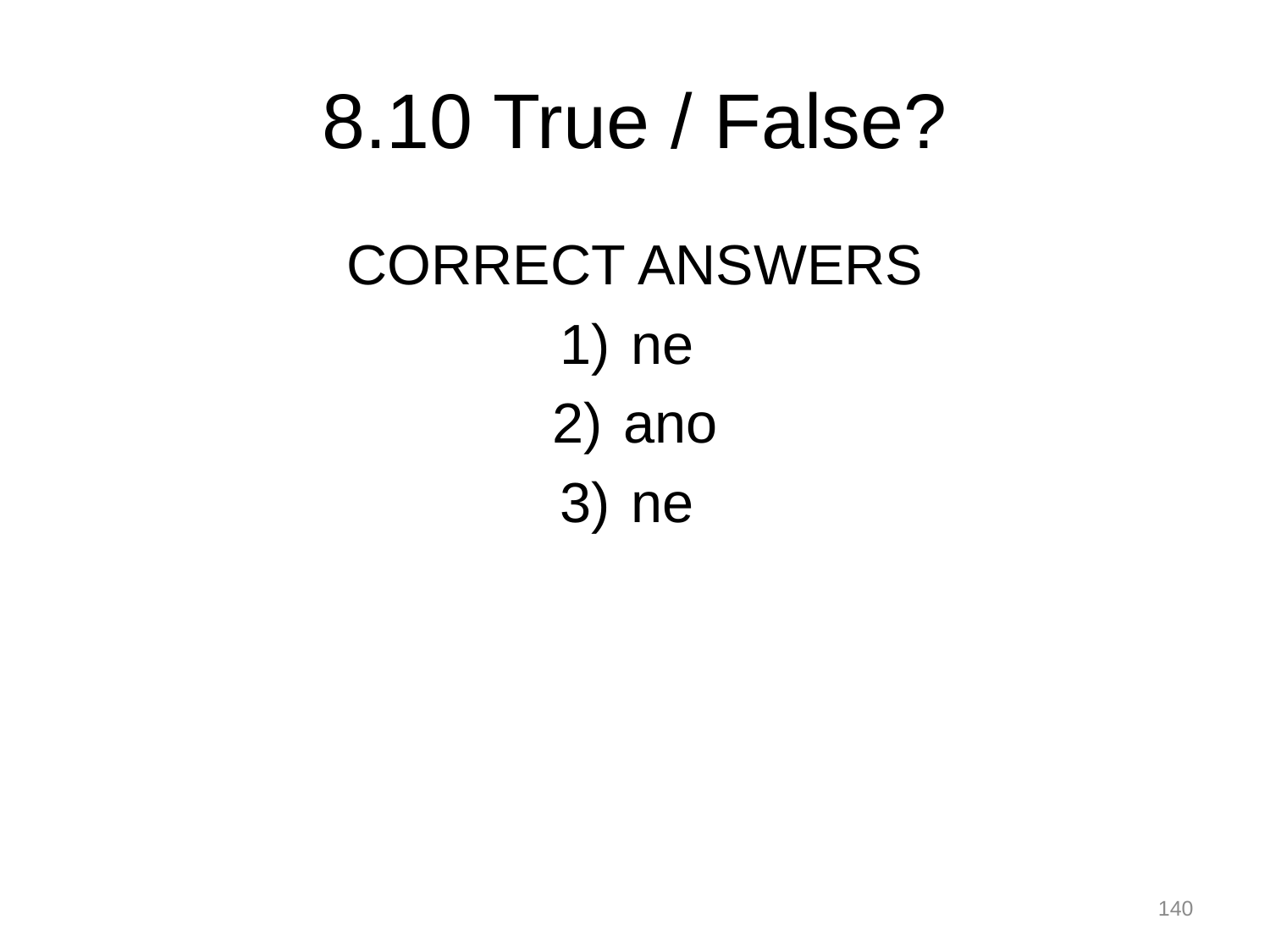

# 8.10 True / False?
CORRECT ANSWERS
ne
ano
ne

140